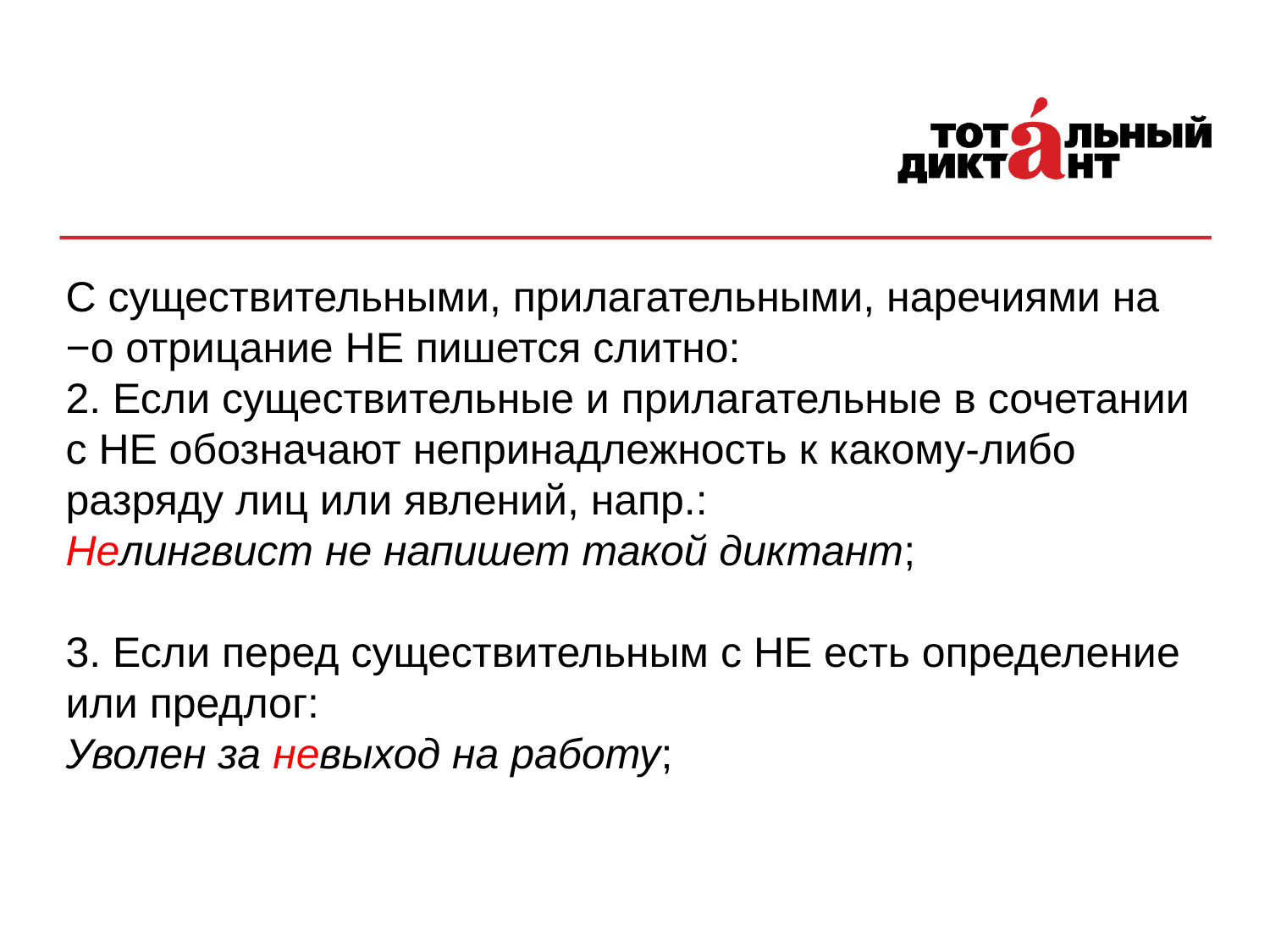

С существительными, прилагательными, наречиями на −о отрицание НЕ пишется слитно:
2. Если существительные и прилагательные в сочетании с НЕ обозначают непринадлежность к какому-либо разряду лиц или явлений, напр.:
Нелингвист не напишет такой диктант;

3. Если перед существительным с НЕ есть определение или предлог:
Уволен за невыход на работу;